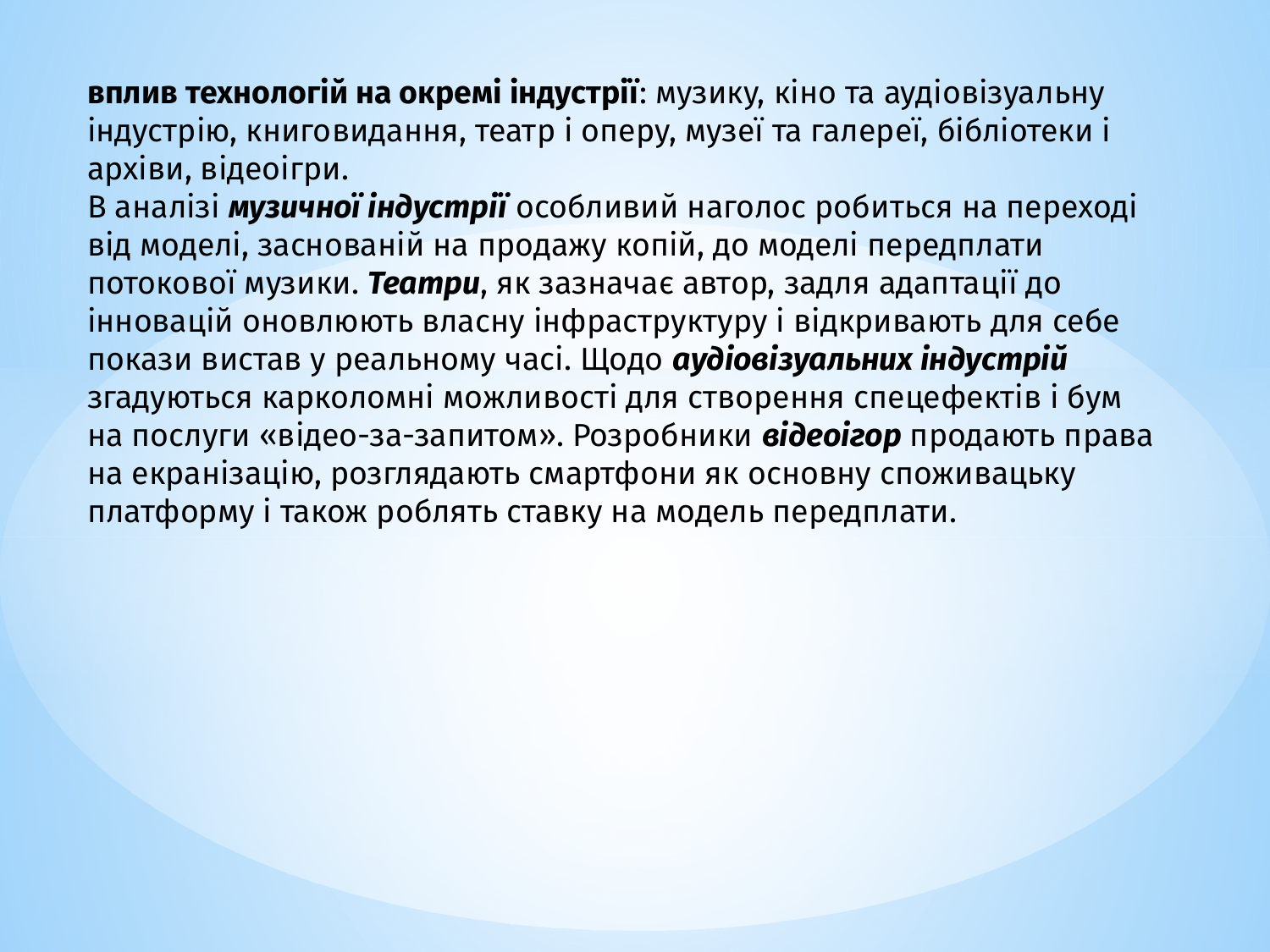

вплив технологій на окремі індустрії: музику, кіно та аудіовізуальну індустрію, книговидання, театр і оперу, музеї та галереї, бібліотеки і архіви, відеоігри.
В аналізі музичної індустрії особливий наголос робиться на переході від моделі, заснованій на продажу копій, до моделі передплати потокової музики. Театри, як зазначає автор, задля адаптації до інновацій оновлюють власну інфраструктуру і відкривають для себе покази вистав у реальному часі. Щодо аудіовізуальних індустрій згадуються карколомні можливості для створення спецефектів і бум на послуги «відео-за-запитом». Розробники відеоігор продають права на екранізацію, розглядають смартфони як основну споживацьку платформу і також роблять ставку на модель передплати.